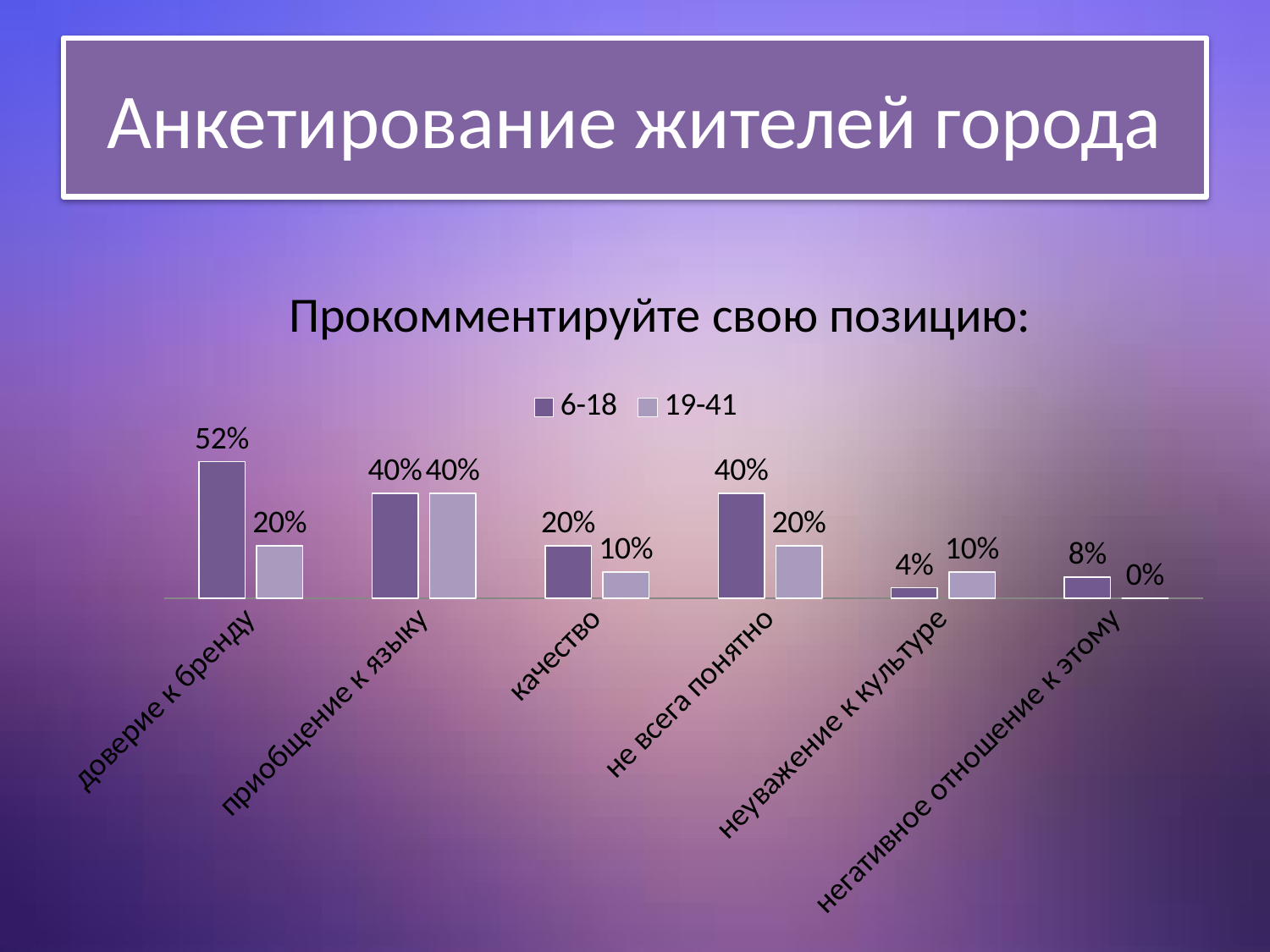

# Анкетирование жителей города
Прокомментируйте свою позицию:

### Chart

| Category | 6-18 | 19-41 |
|---|---|---|
| доверие к бренду | 0.52 | 0.2 |
| приобщение к языку | 0.4 | 0.4 |
| качество | 0.2 | 0.1 |
| не всега понятно | 0.4 | 0.2 |
| неуважение к культуре | 0.04 | 0.1 |
| негативное отношение к этому | 0.08 | 0.0 |